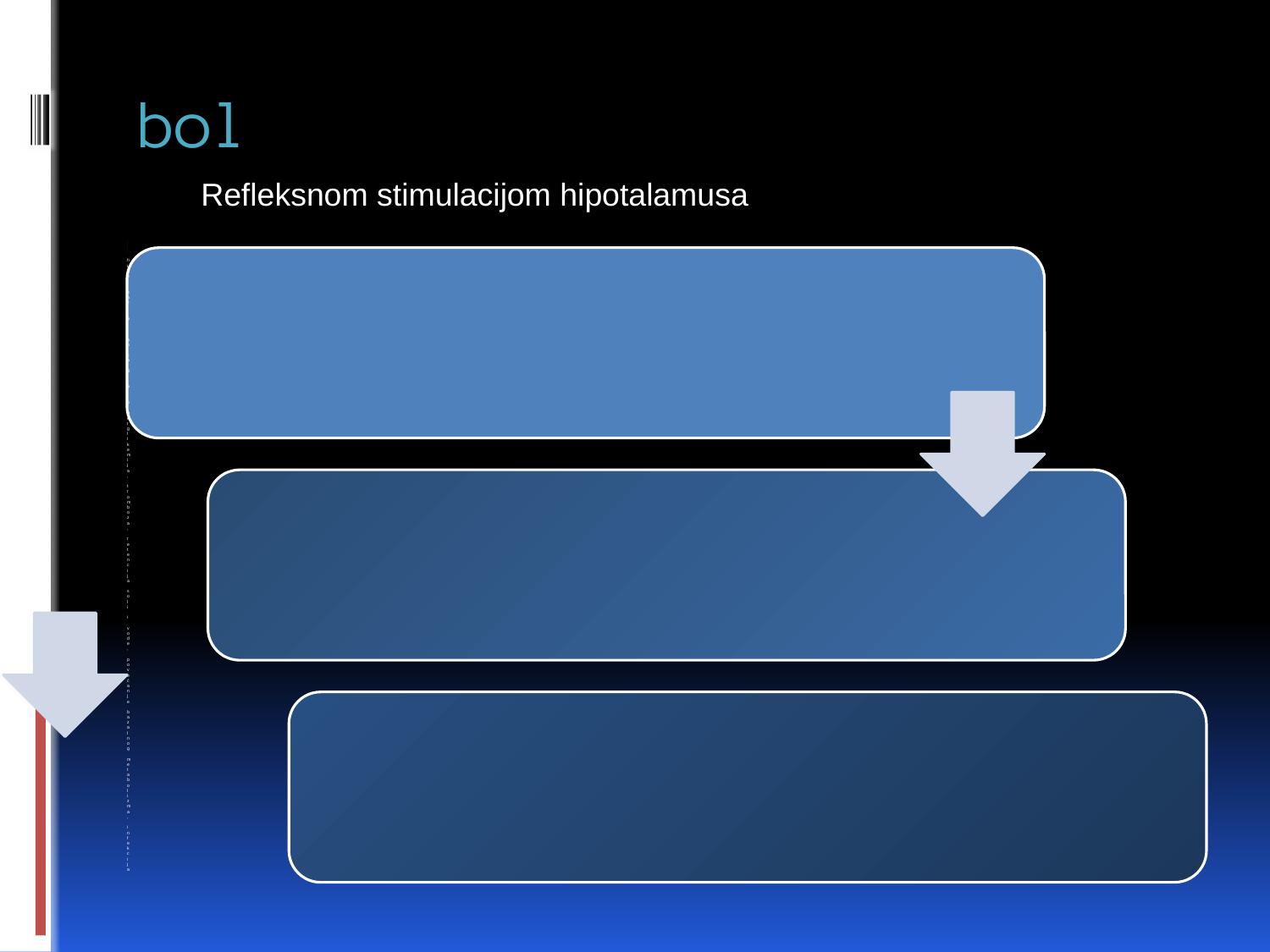

# bol
Refleksnom stimulacijom hipotalamusa
hipertenzija, tahikardija, hiperglikemija, tromboza, retencija soli i vode, povećanje bazalnog metabolizma, infekcija